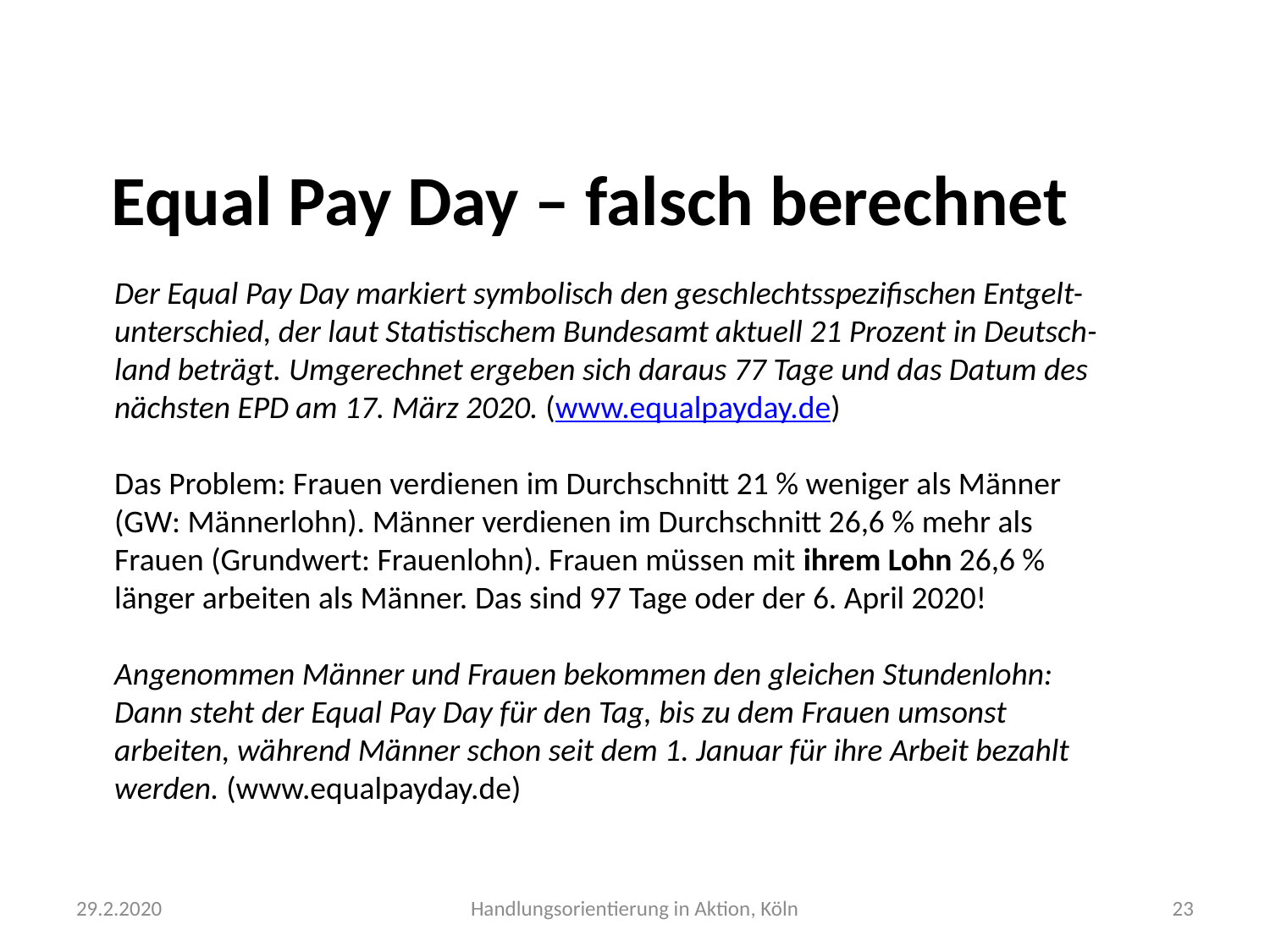

Equal Pay Day – falsch berechnet

Der Equal Pay Day markiert symbolisch den geschlechtsspezifischen Entgelt-
unterschied, der laut Statistischem Bundesamt aktuell 21 Prozent in Deutsch-
land beträgt. Umgerechnet ergeben sich daraus 77 Tage und das Datum des
nächsten EPD am 17. März 2020. (www.equalpayday.de)

Das Problem: Frauen verdienen im Durchschnitt 21 % weniger als Männer (GW: Männerlohn). Männer verdienen im Durchschnitt 26,6 % mehr als Frauen (Grundwert: Frauenlohn). Frauen müssen mit ihrem Lohn 26,6 % länger arbeiten als Männer. Das sind 97 Tage oder der 6. April 2020!

Angenommen Männer und Frauen bekommen den gleichen Stundenlohn: Dann steht der Equal Pay Day für den Tag, bis zu dem Frauen umsonst arbeiten, während Männer schon seit dem 1. Januar für ihre Arbeit bezahlt werden. (www.equalpayday.de)
29.2.2020
Handlungsorientierung in Aktion, Köln
23